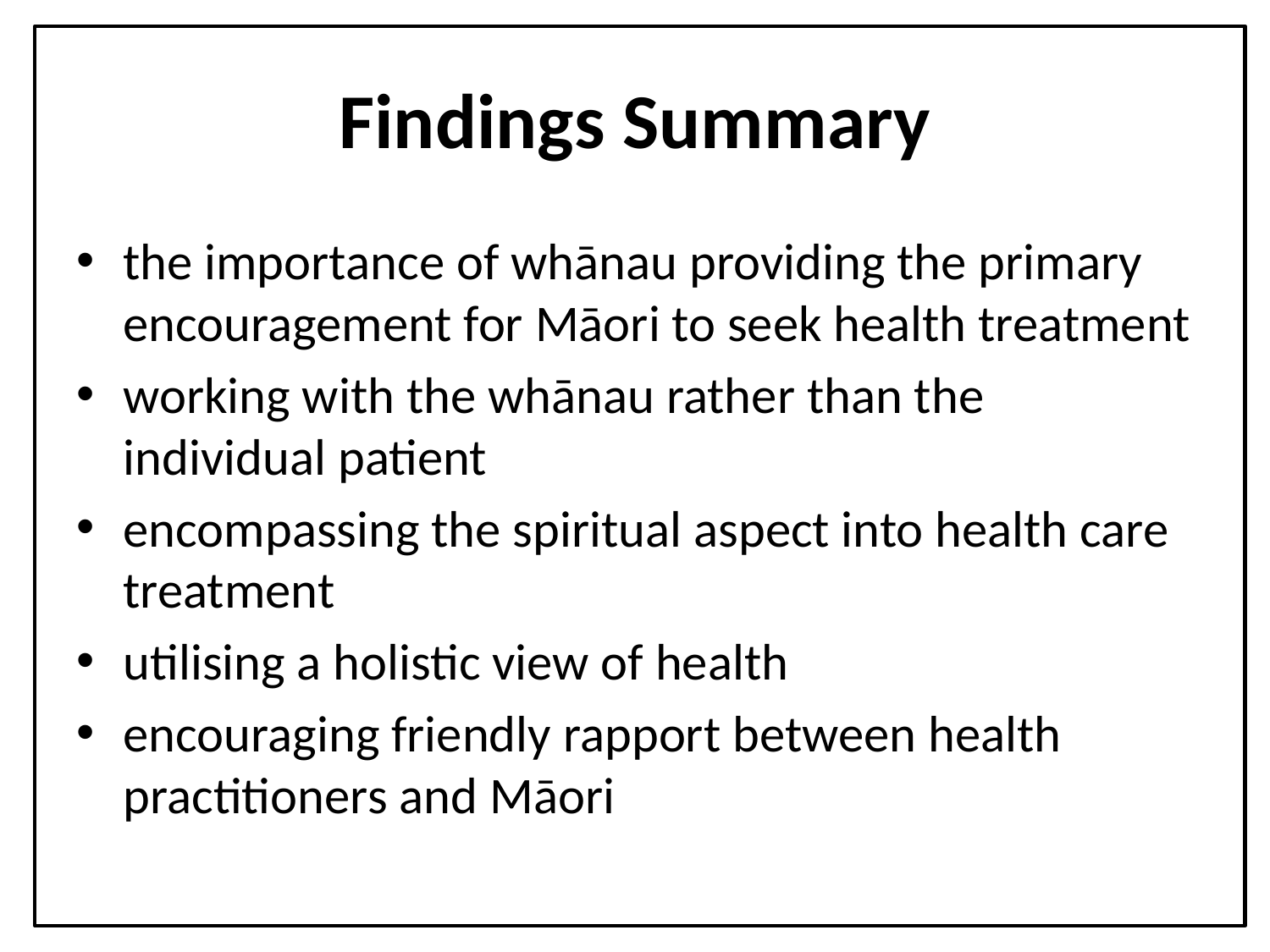

# Findings Summary
the importance of whānau providing the primary encouragement for Māori to seek health treatment
working with the whānau rather than the individual patient
encompassing the spiritual aspect into health care treatment
utilising a holistic view of health
encouraging friendly rapport between health practitioners and Māori